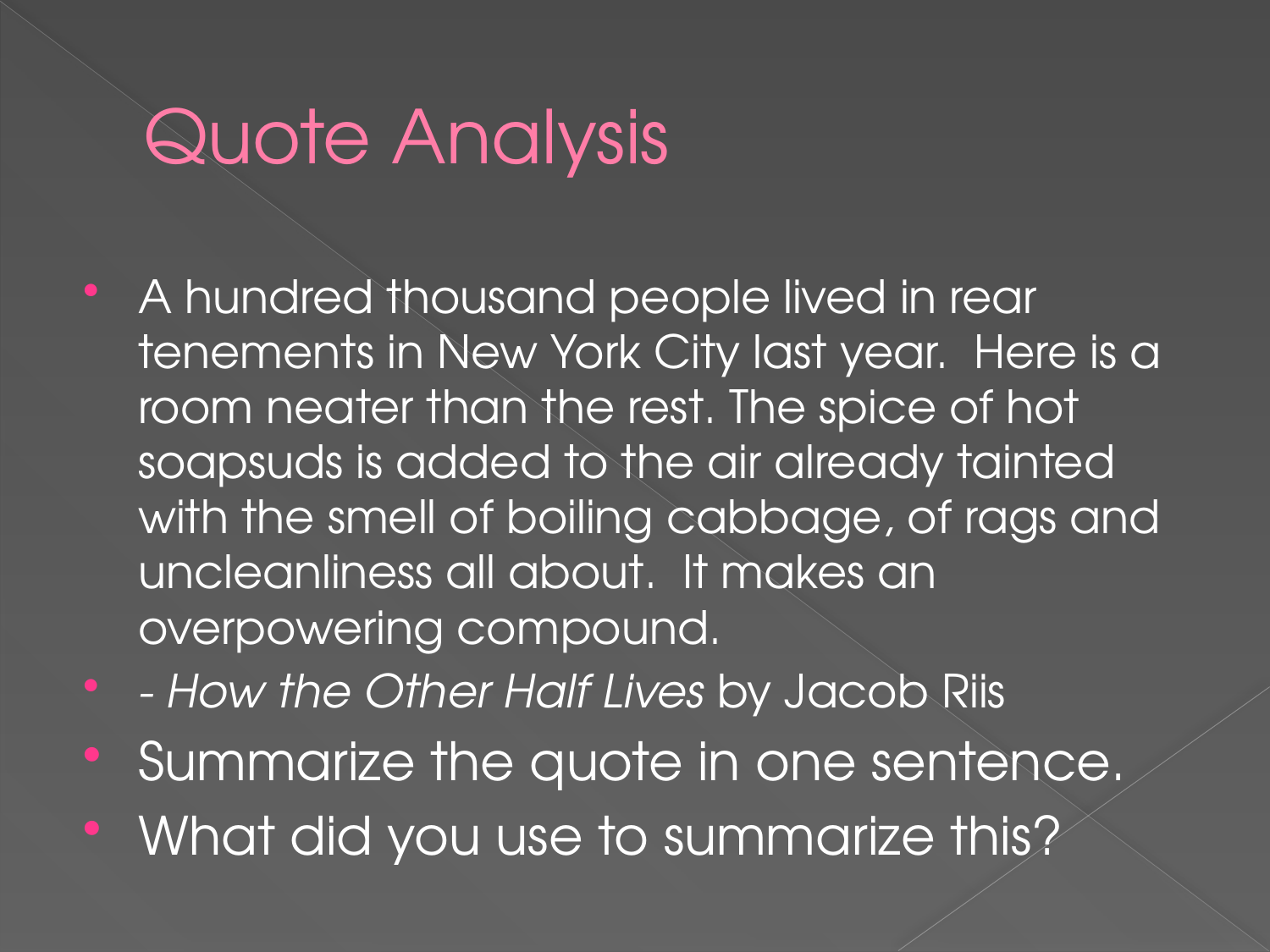

# Quote Analysis
A hundred thousand people lived in rear tenements in New York City last year.  Here is a room neater than the rest. The spice of hot soapsuds is added to the air already tainted with the smell of boiling cabbage, of rags and uncleanliness all about.  It makes an overpowering compound.
- How the Other Half Lives by Jacob Riis
Summarize the quote in one sentence.
What did you use to summarize this?